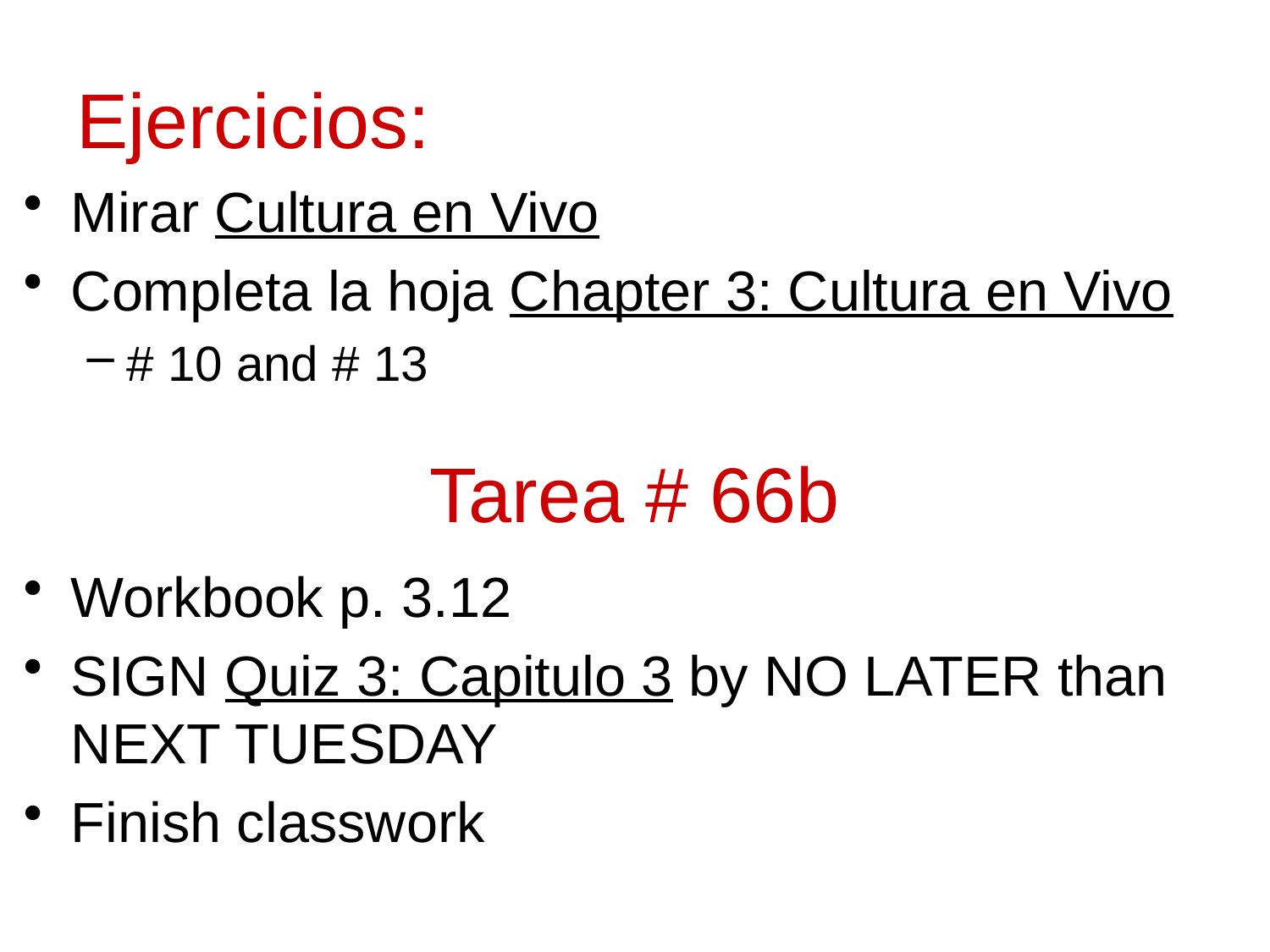

# Ejercicios:
Mirar Cultura en Vivo
Completa la hoja Chapter 3: Cultura en Vivo
# 10 and # 13

Workbook p. 3.12
SIGN Quiz 3: Capitulo 3 by NO LATER than NEXT TUESDAY
Finish classwork
Tarea # 66b